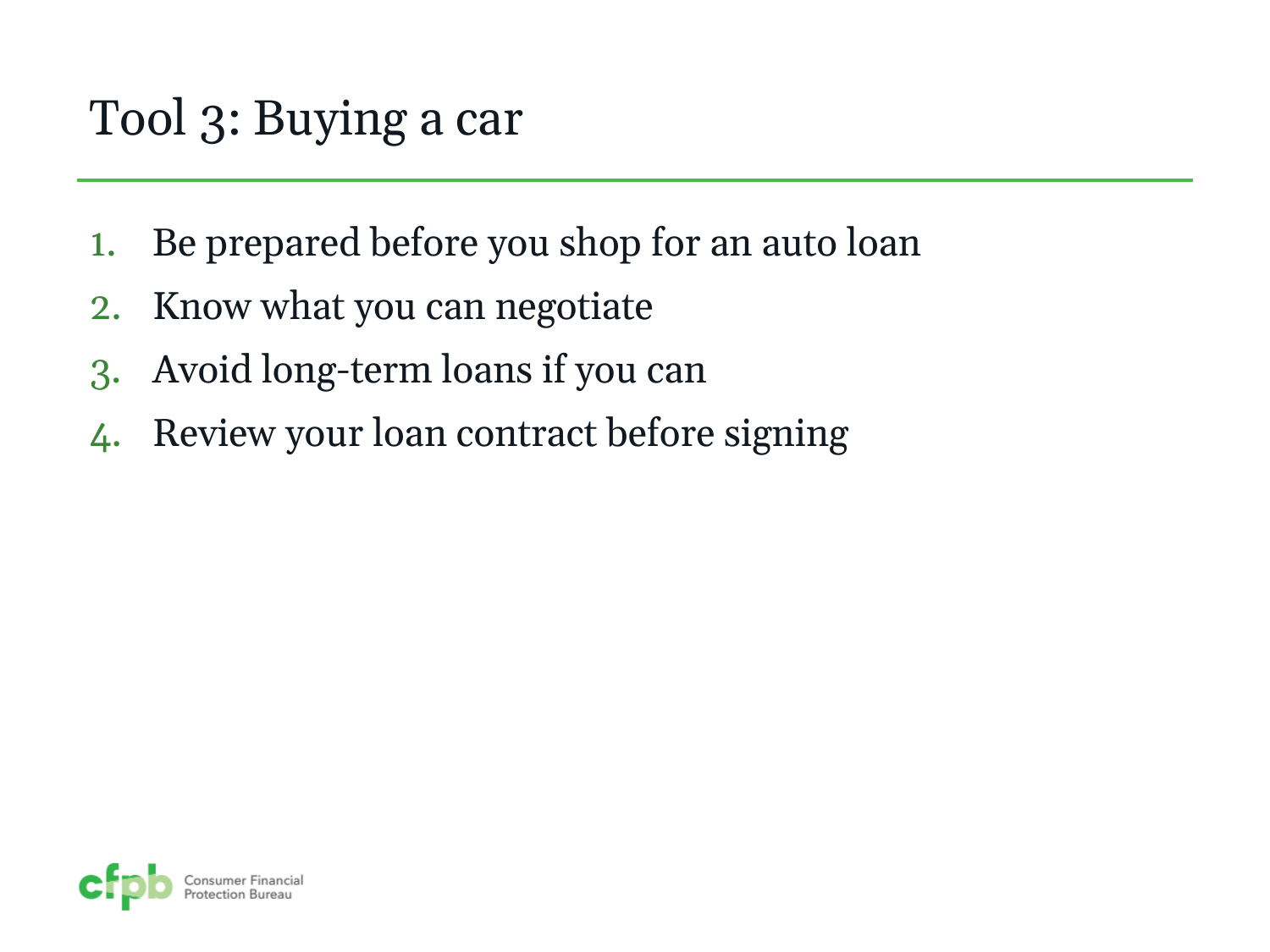

# Tool 3: Buying a car
Be prepared before you shop for an auto loan
Know what you can negotiate
Avoid long-term loans if you can
Review your loan contract before signing